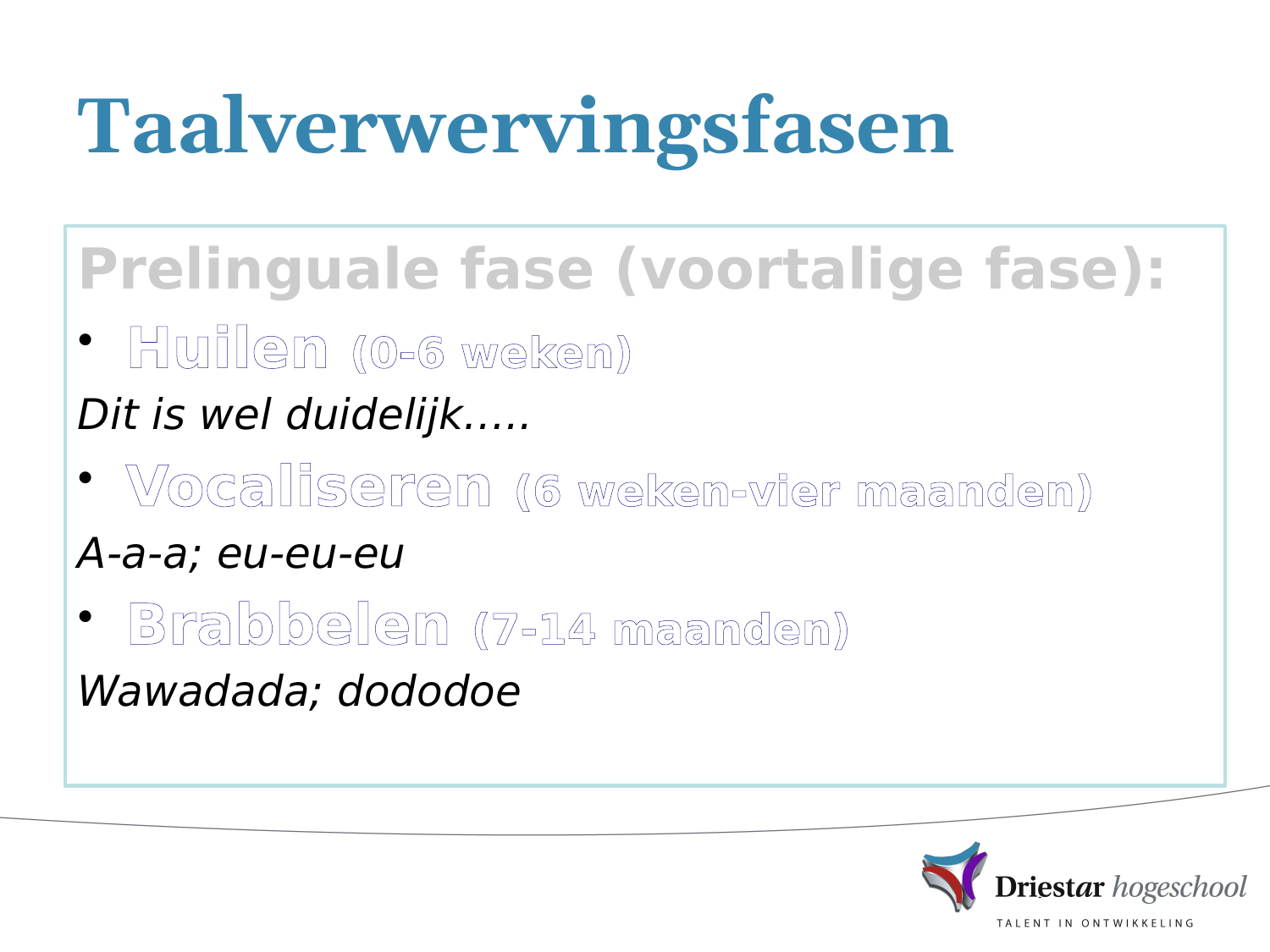

# Taalverwervingsfasen
Prelinguale fase (voortalige fase):
Huilen (0-6 weken)
Dit is wel duidelijk…..
Vocaliseren (6 weken-vier maanden)
A-a-a; eu-eu-eu
Brabbelen (7-14 maanden)
Wawadada; dododoe